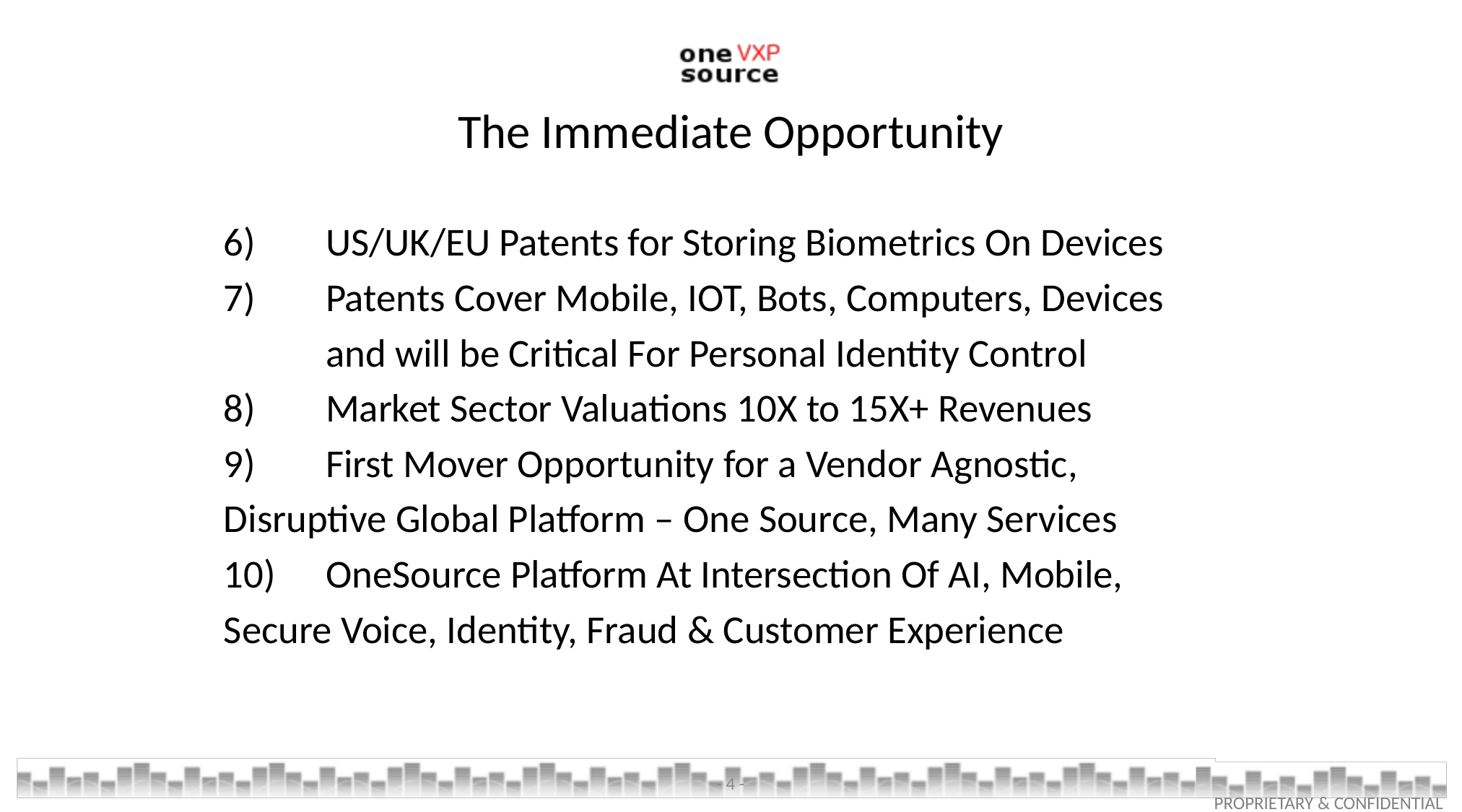

# The Immediate Opportunity

6) 	US/UK/EU Patents for Storing Biometrics On Devices
7) 	Patents Cover Mobile, IOT, Bots, Computers, Devices
	   	and will be Critical For Personal Identity Control
8) 	Market Sector Valuations 10X to 15X+ Revenues
9) 	First Mover Opportunity for a Vendor Agnostic,
			Disruptive Global Platform – One Source, Many Services
10) 	OneSource Platform At Intersection Of AI, Mobile,
			Secure Voice, Identity, Fraud & Customer Experience

- 4 -
PROPRIETARY & CONFIDENTIAL